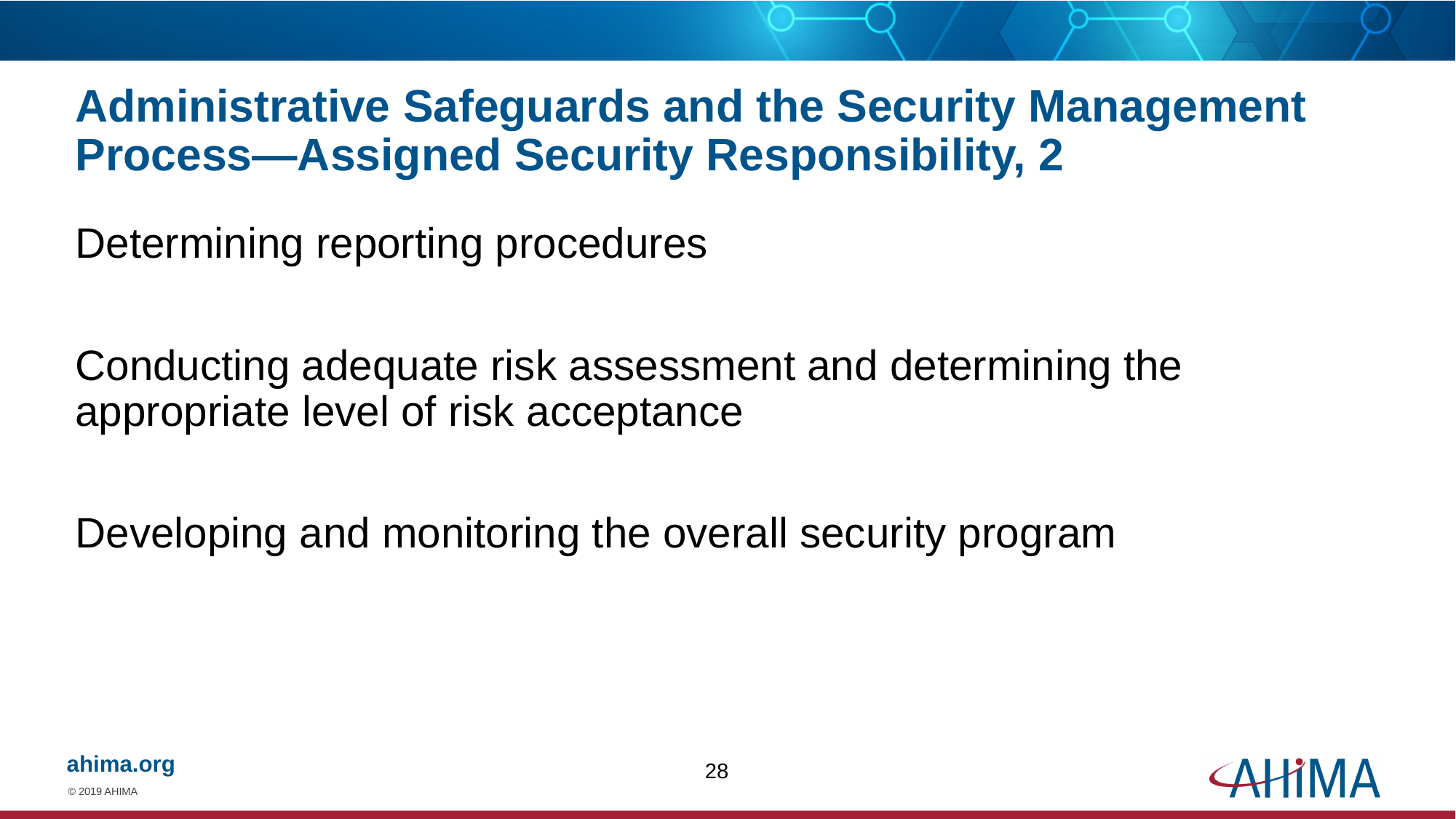

# Administrative Safeguards and the Security Management Process—Assigned Security Responsibility, 2
Determining reporting procedures

Conducting adequate risk assessment and determining the appropriate level of risk acceptance

Developing and monitoring the overall security program